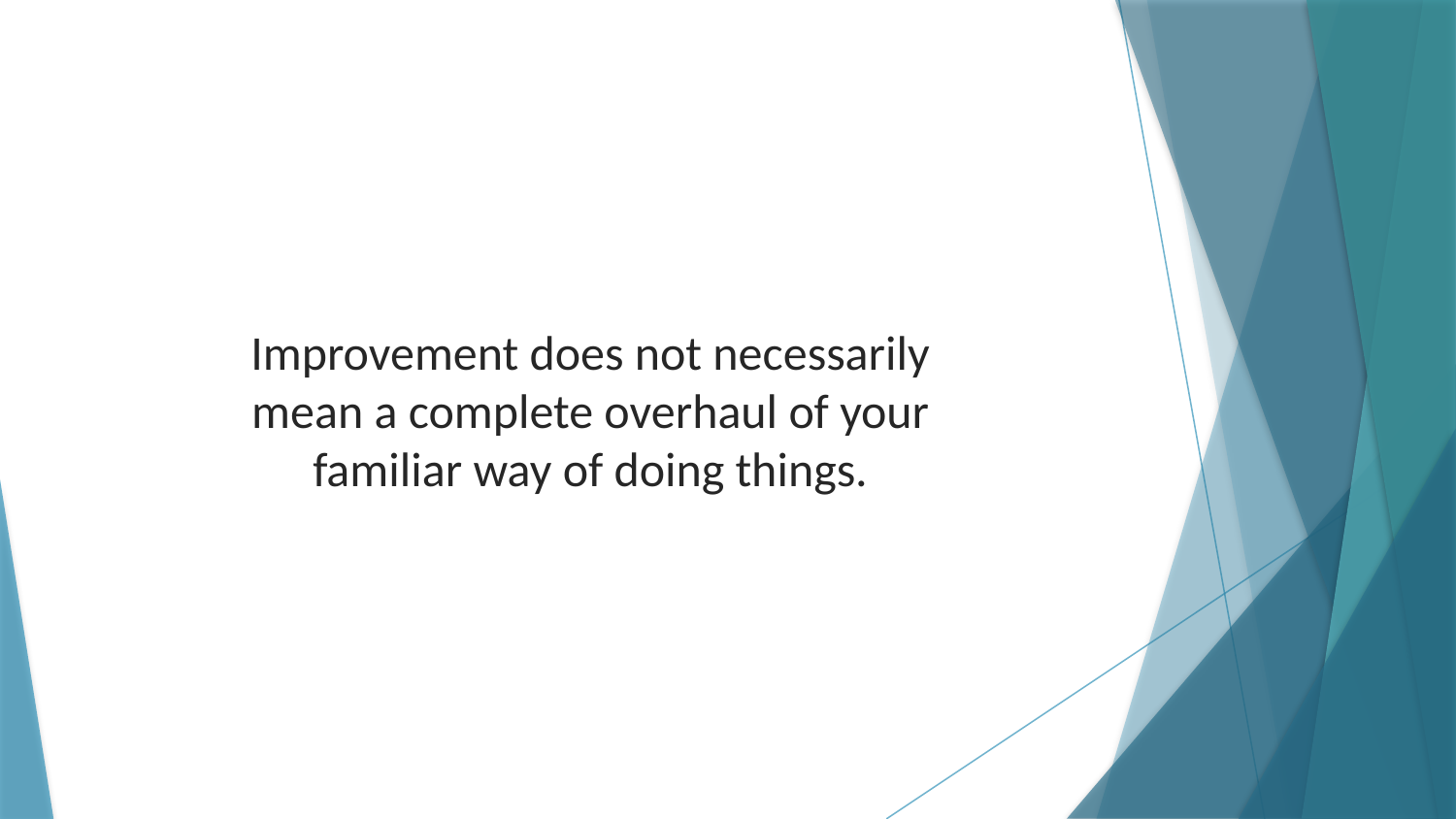

Improvement does not necessarily mean a complete overhaul of your familiar way of doing things.